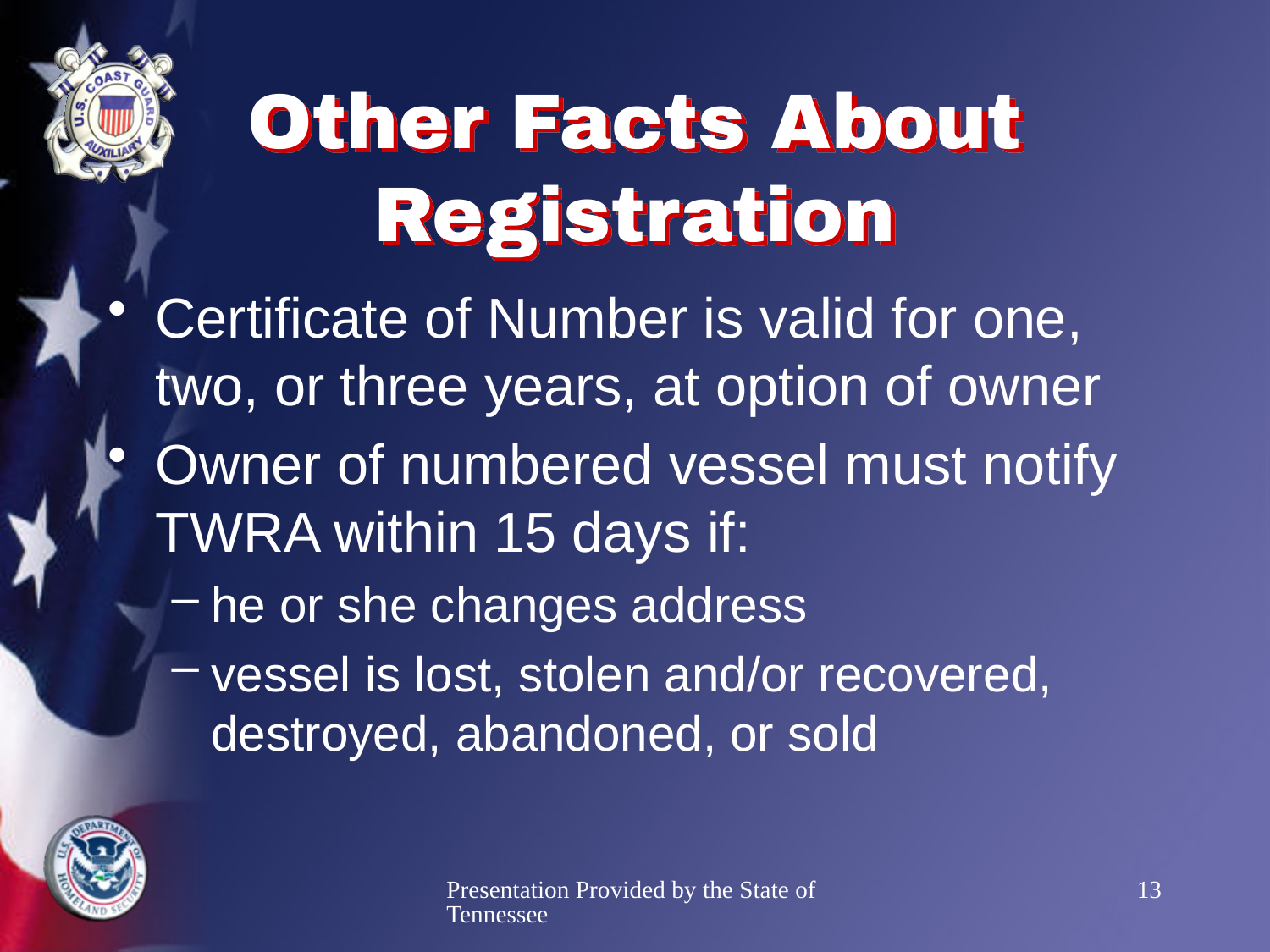

# Other Facts About Registration
Certificate of Number is valid for one, two, or three years, at option of owner
Owner of numbered vessel must notify TWRA within 15 days if:
he or she changes address
vessel is lost, stolen and/or recovered, destroyed, abandoned, or sold
Presentation Provided by the State of Tennessee
13